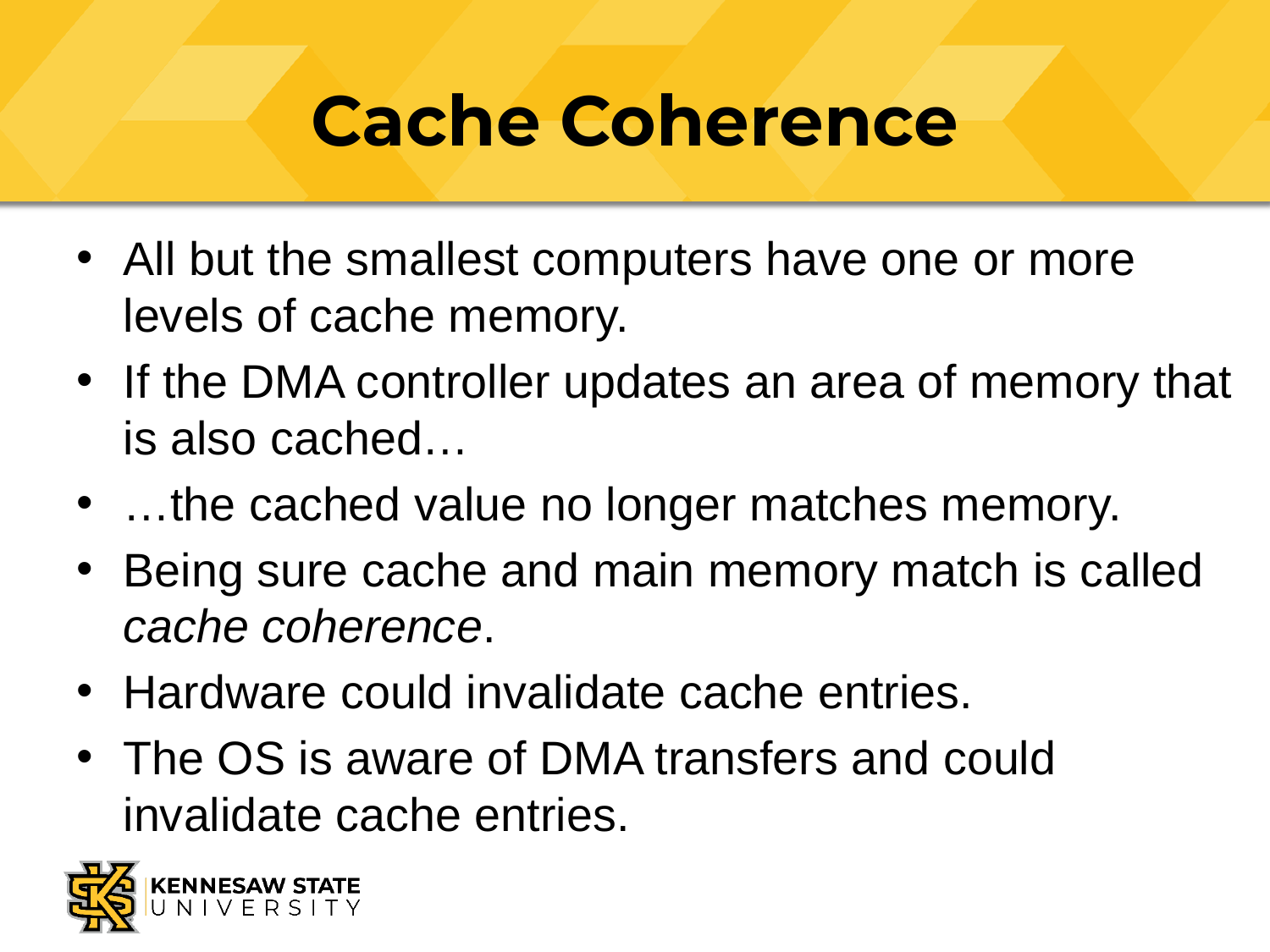

# Cache Coherence
All but the smallest computers have one or more levels of cache memory.
If the DMA controller updates an area of memory that is also cached…
…the cached value no longer matches memory.
Being sure cache and main memory match is called cache coherence.
Hardware could invalidate cache entries.
The OS is aware of DMA transfers and could invalidate cache entries.